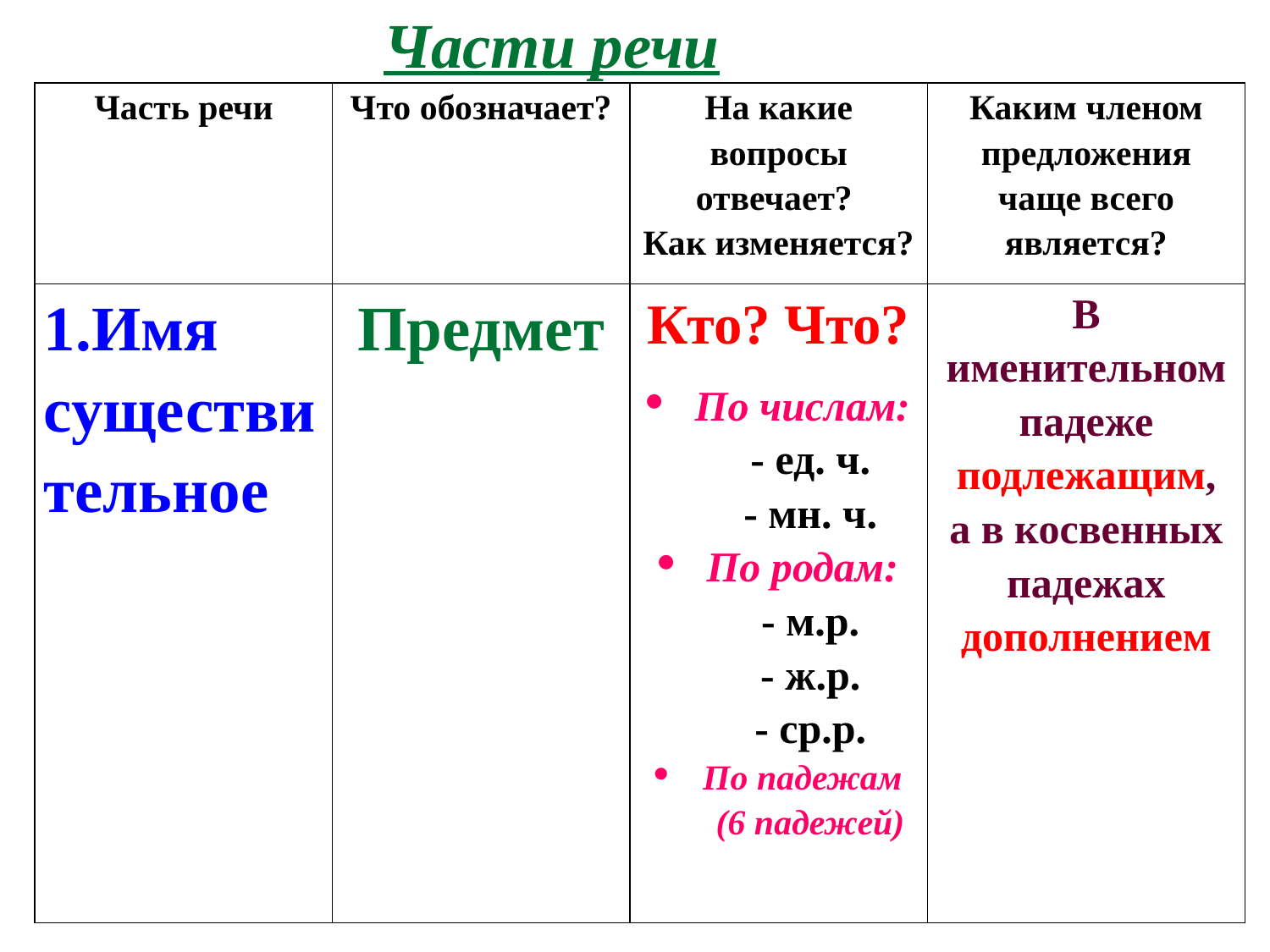

Части речи
| Часть речи | Что обозначает? | На какие вопросы отвечает? Как изменяется? | Каким членом предложения чаще всего является? |
| --- | --- | --- | --- |
| 1.Имя существительное | Предмет | Кто? Что? По числам: - ед. ч. - мн. ч. По родам: - м.р. - ж.р. - ср.р. По падежам (6 падежей) | В именительном падеже подлежащим, а в косвенных падежах дополнением |